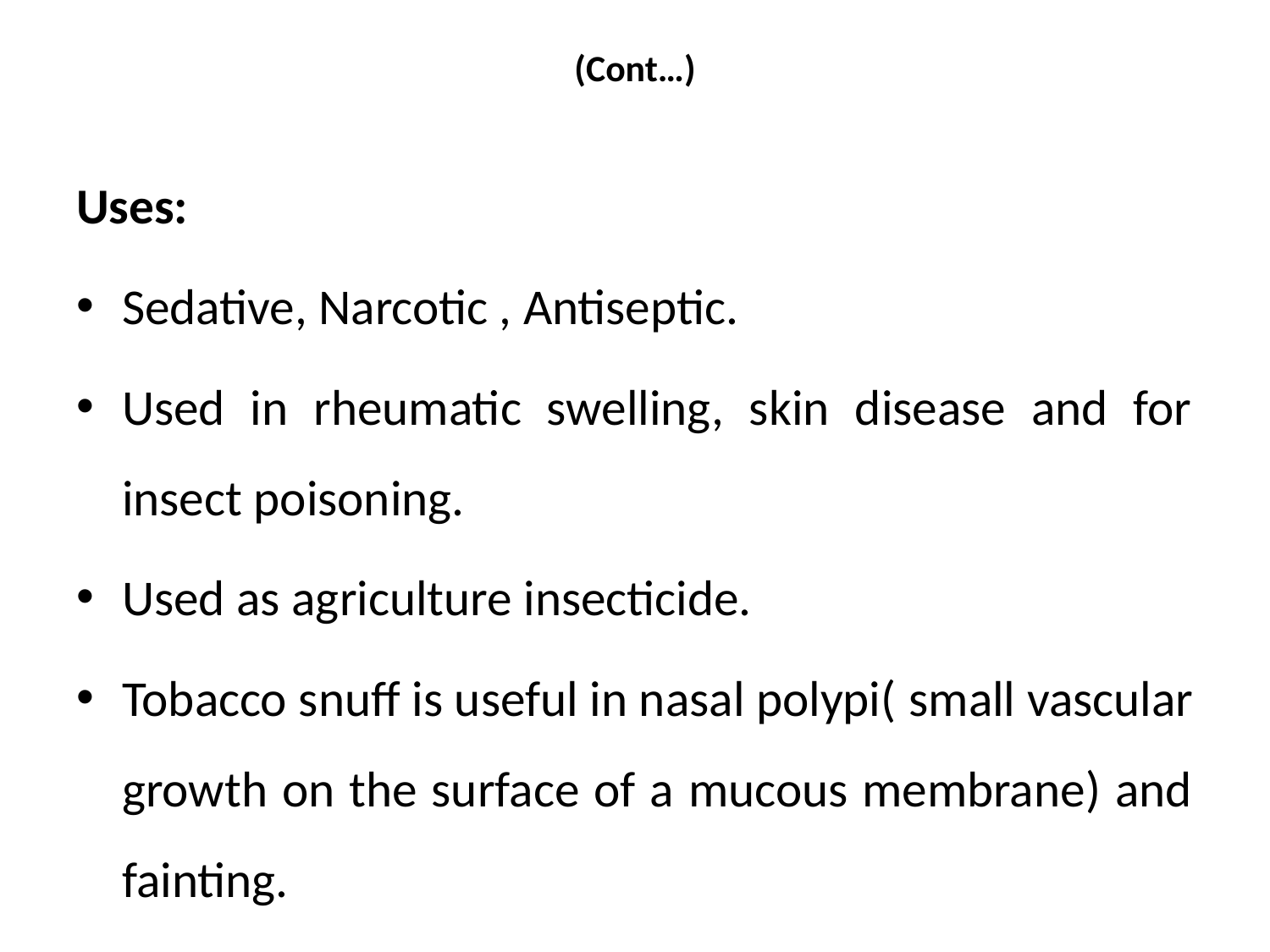

# (Cont…)
Uses:
Sedative, Narcotic , Antiseptic.
Used in rheumatic swelling, skin disease and for insect poisoning.
Used as agriculture insecticide.
Tobacco snuff is useful in nasal polypi( small vascular growth on the surface of a mucous membrane) and fainting.